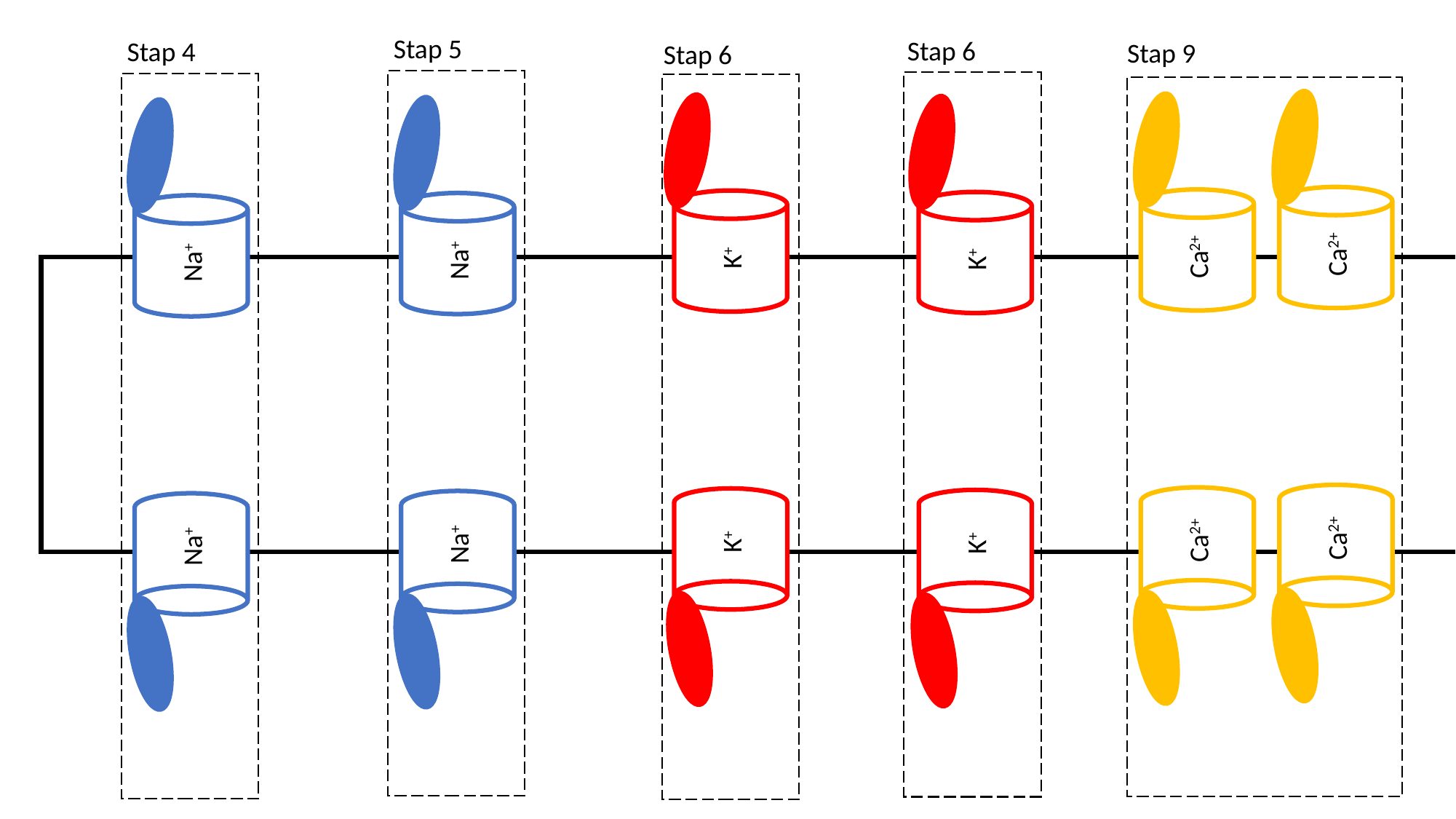

Stap 5
Stap 6
Stap 4
Stap 9
Stap 6

Ca2+
Ca2+

Ca2+
Ca2+

K+
K+

K+
K+

Na+
Na+

Na+
Na+